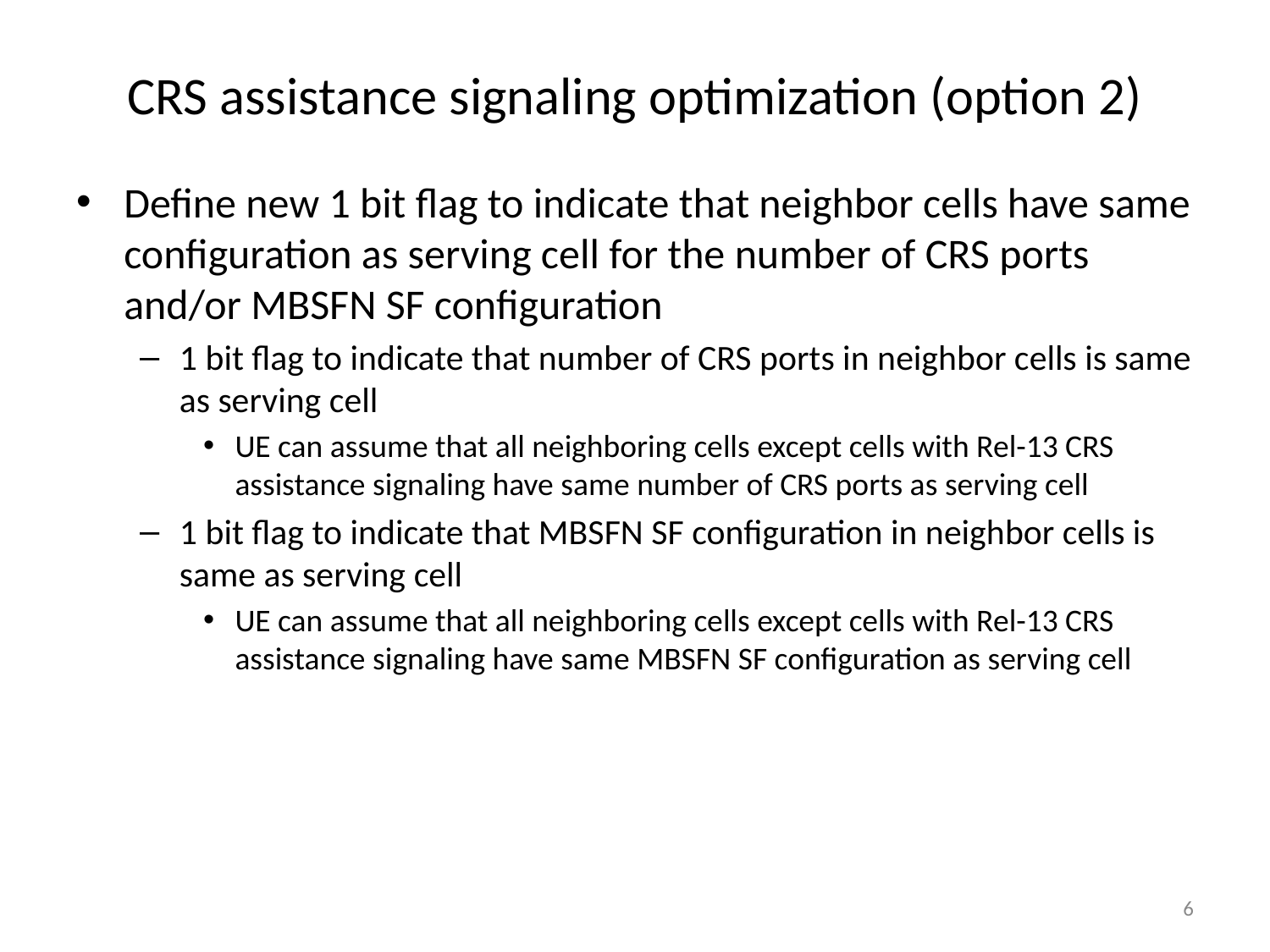

# CRS assistance signaling optimization (option 2)
Define new 1 bit flag to indicate that neighbor cells have same configuration as serving cell for the number of CRS ports and/or MBSFN SF configuration
1 bit flag to indicate that number of CRS ports in neighbor cells is same as serving cell
UE can assume that all neighboring cells except cells with Rel-13 CRS assistance signaling have same number of CRS ports as serving cell
1 bit flag to indicate that MBSFN SF configuration in neighbor cells is same as serving cell
UE can assume that all neighboring cells except cells with Rel-13 CRS assistance signaling have same MBSFN SF configuration as serving cell

6